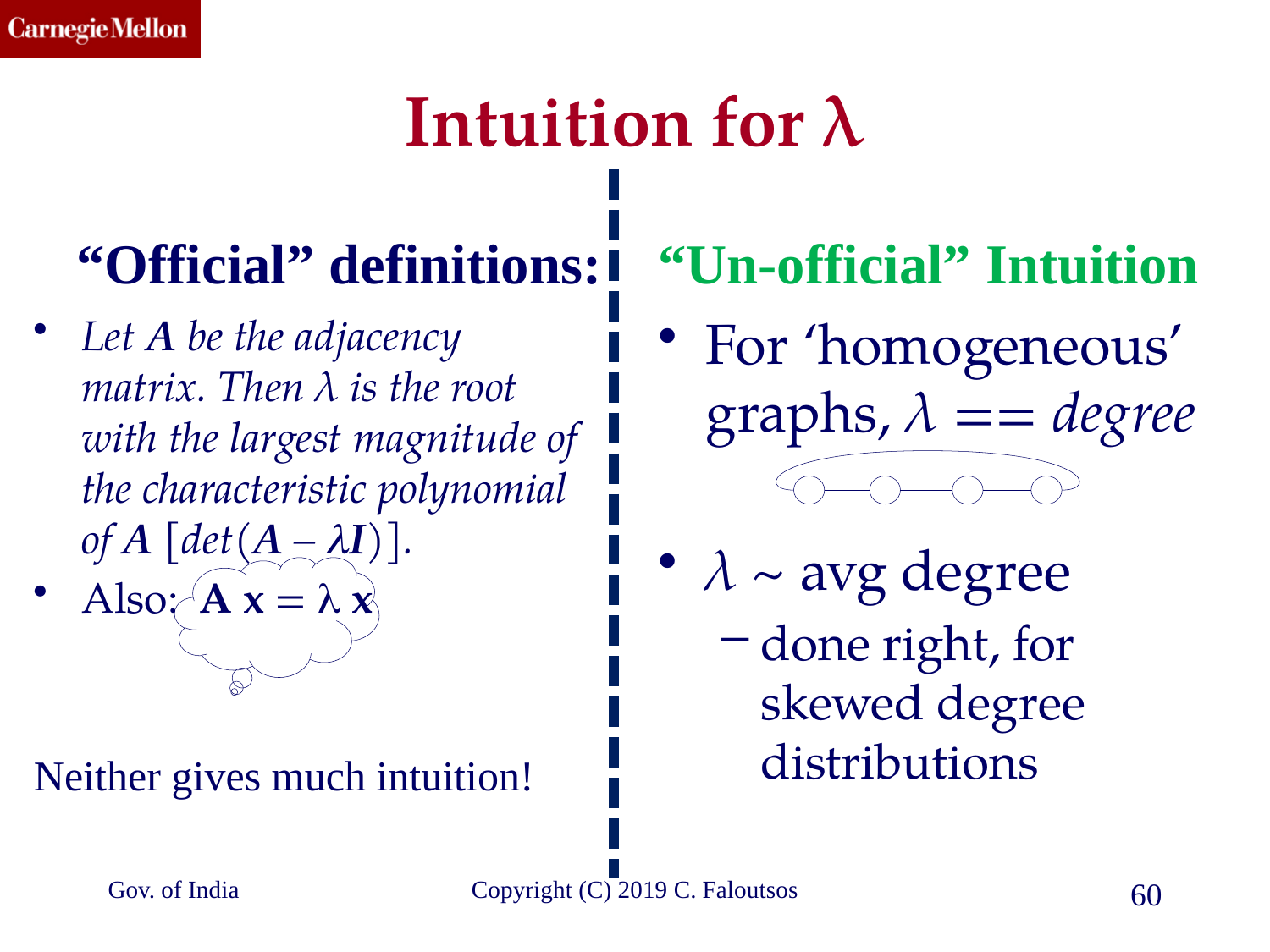

# Intuition for λ
“Official” definitions:
“Un-official” Intuition
Let A be the adjacency matrix. Then λ is the root with the largest magnitude of the characteristic polynomial of A [det(A – λI)].
Also:  A x = λ x

Neither gives much intuition!

For ‘homogeneous’ graphs, λ == degree

λ ~ avg degree
done right, for skewed degree distributions

Gov. of India
Copyright (C) 2019 C. Faloutsos
60